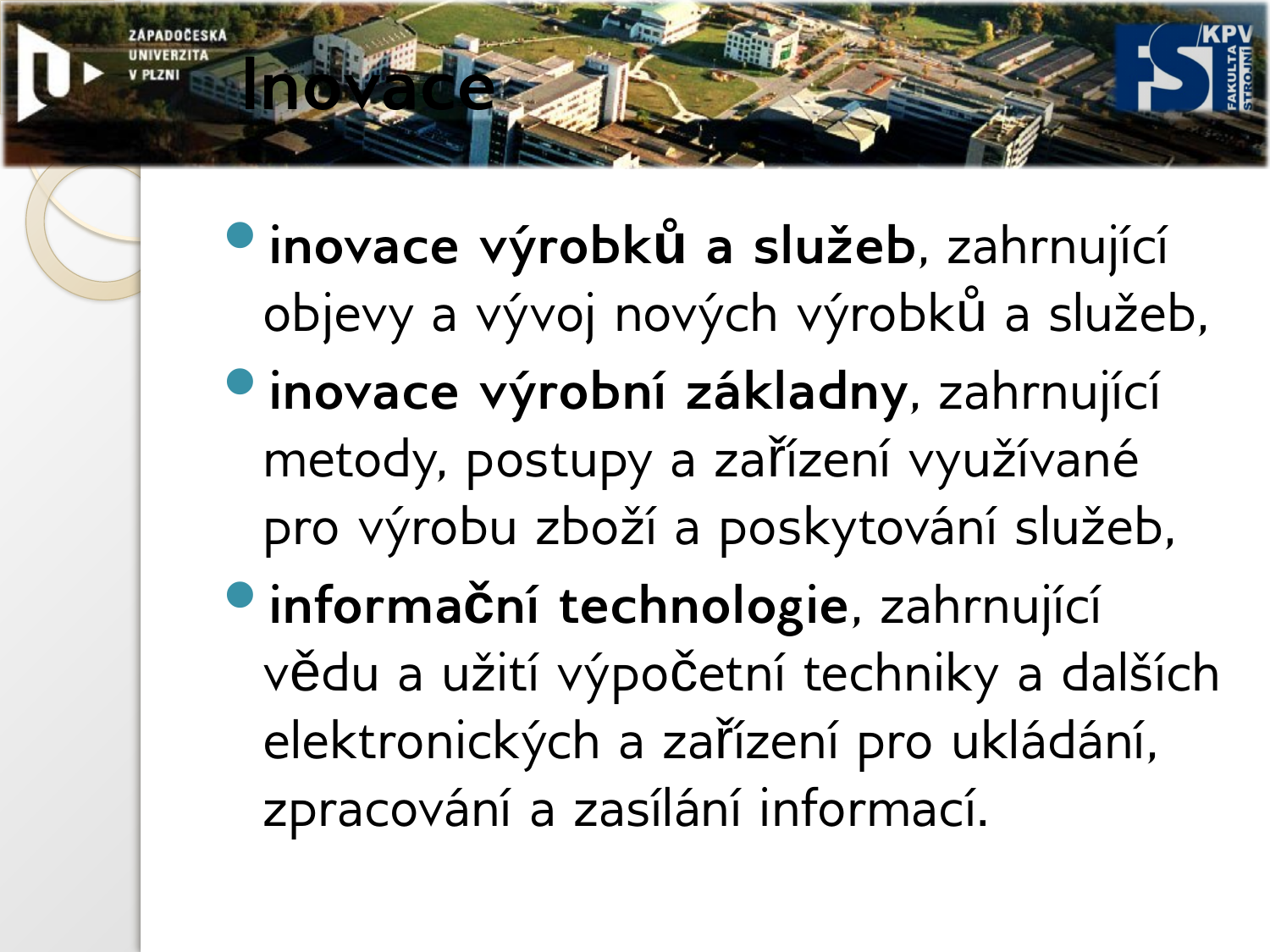

# Inovace
inovace výrobků a služeb, zahrnující objevy a vývoj nových výrobků a služeb,
inovace výrobní základny, zahrnující metody, postupy a zařízení využívané pro výrobu zboží a poskytování služeb,
informační technologie, zahrnující vědu a užití výpočetní techniky a dalších elektronických a zařízení pro ukládání, zpracování a zasílání informací.